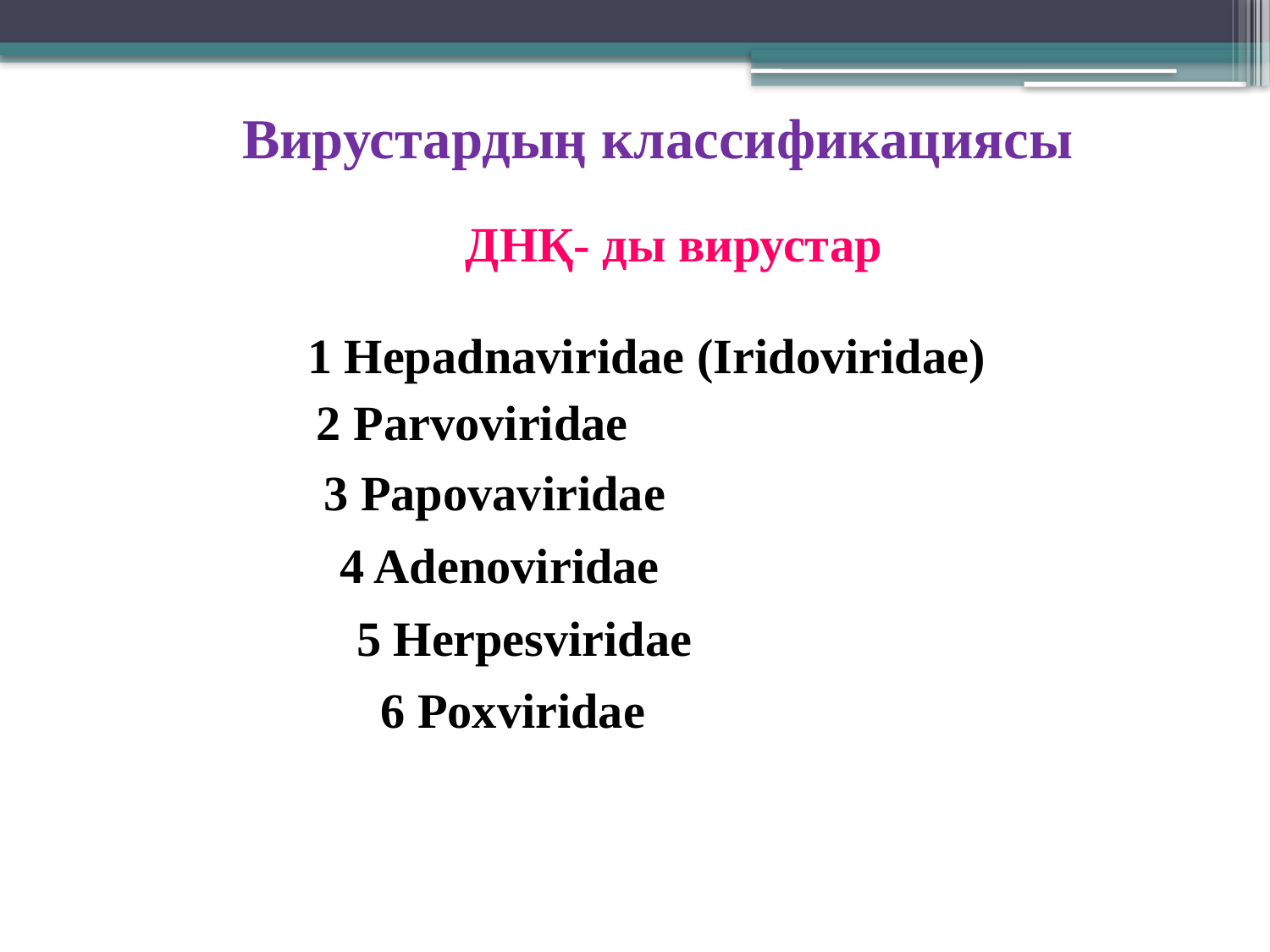

Вирустардың классификациясы
ДНҚ- ды вирустар
1 Hepadnaviridae (Iridoviridae)
2 Parvoviridae

3 Papovaviridae
4 Adenoviridae
5 Herpesviridae
6 Poxviridae